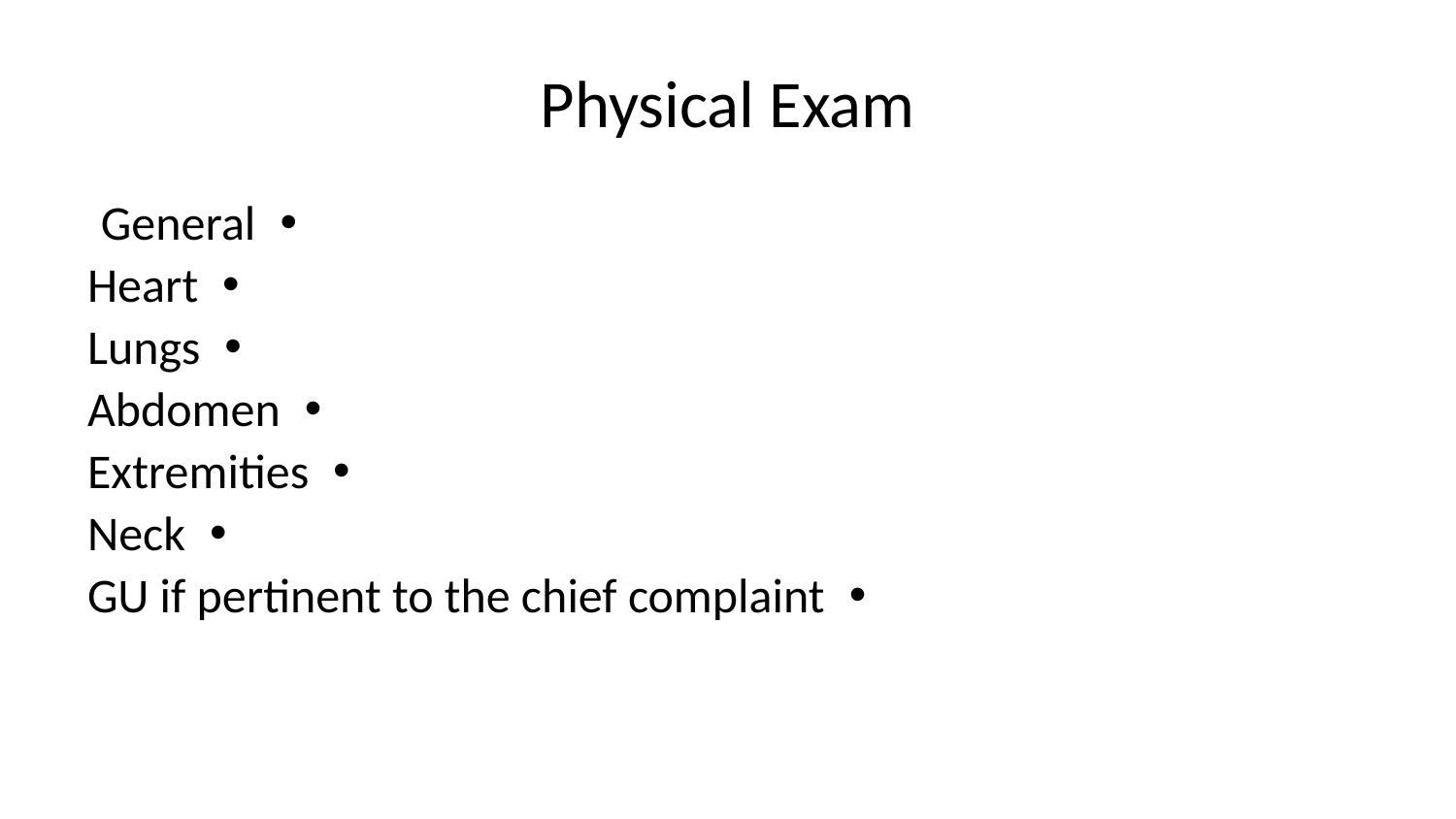

# Physical Exam
General
Heart
Lungs
Abdomen
Extremities
Neck
GU if pertinent to the chief complaint